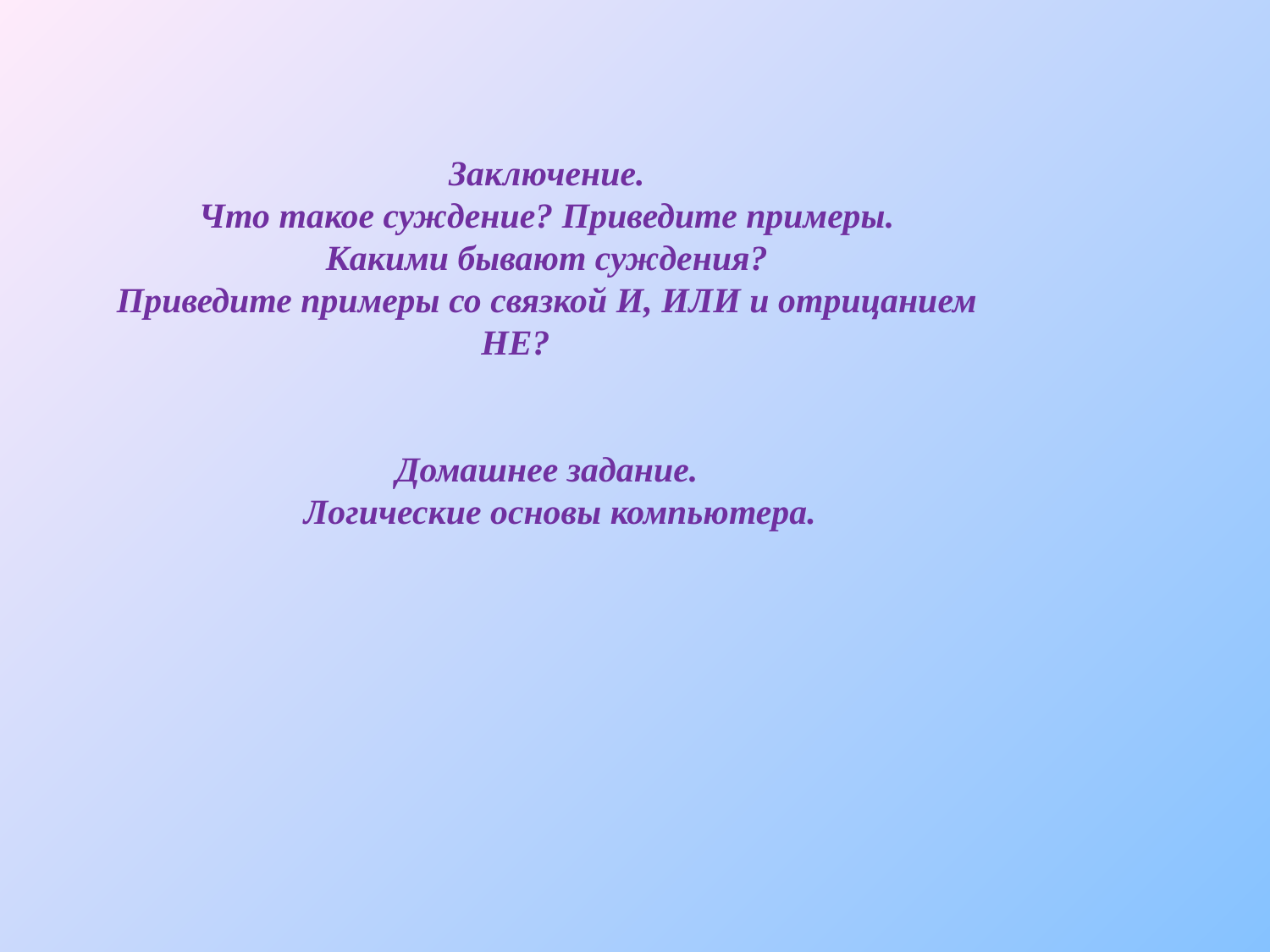

Заключение.
Что такое суждение? Приведите примеры.
Какими бывают суждения?
Приведите примеры со связкой И, ИЛИ и отрицанием НЕ?

Домашнее задание.
   Логические основы компьютера.